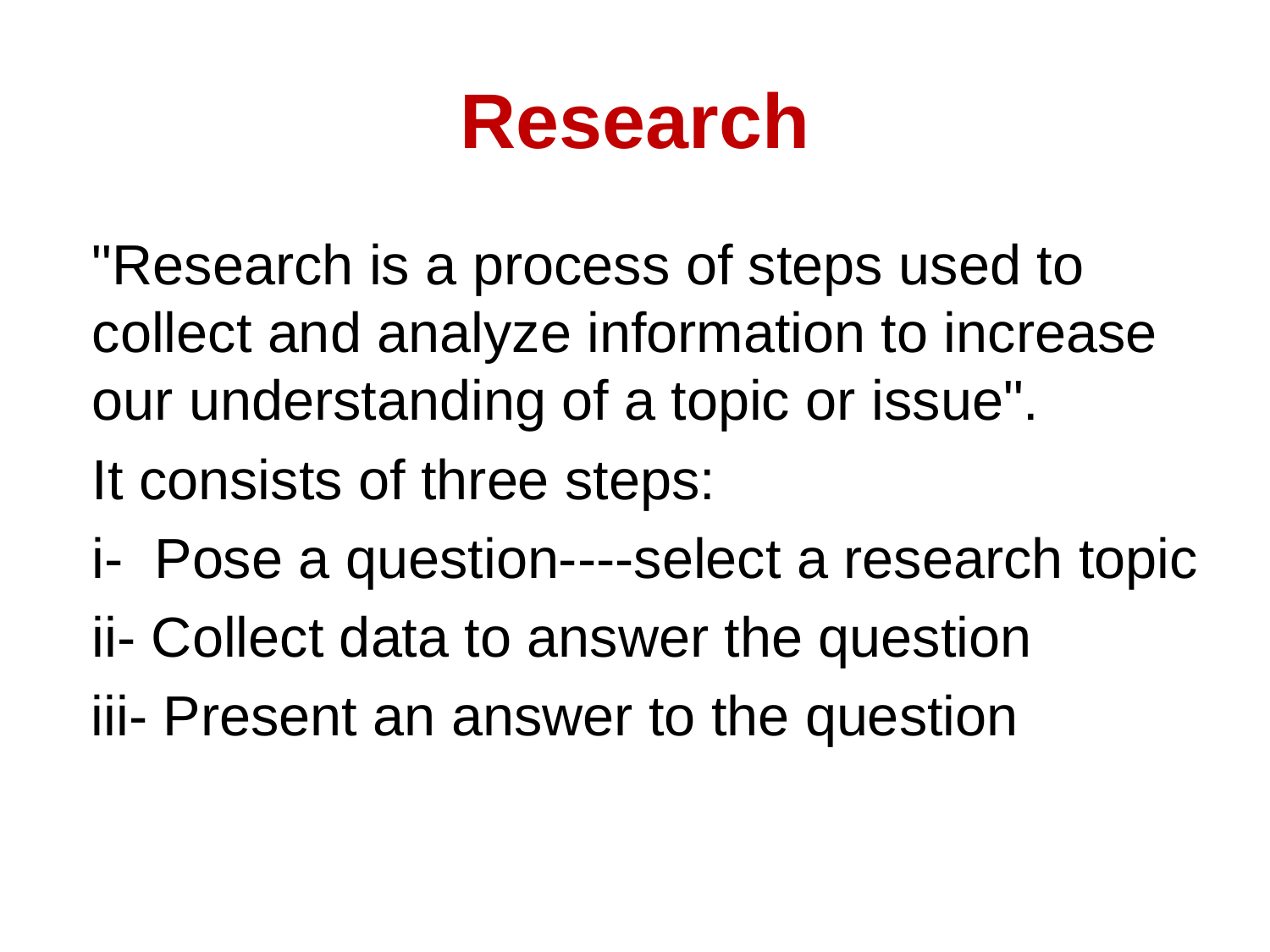

# Research
	"Research is a process of steps used to collect and analyze information to increase our understanding of a topic or issue".
	It consists of three steps:
	i-  Pose a question----select a research topic
	ii- Collect data to answer the question
   iii- Present an answer to the question